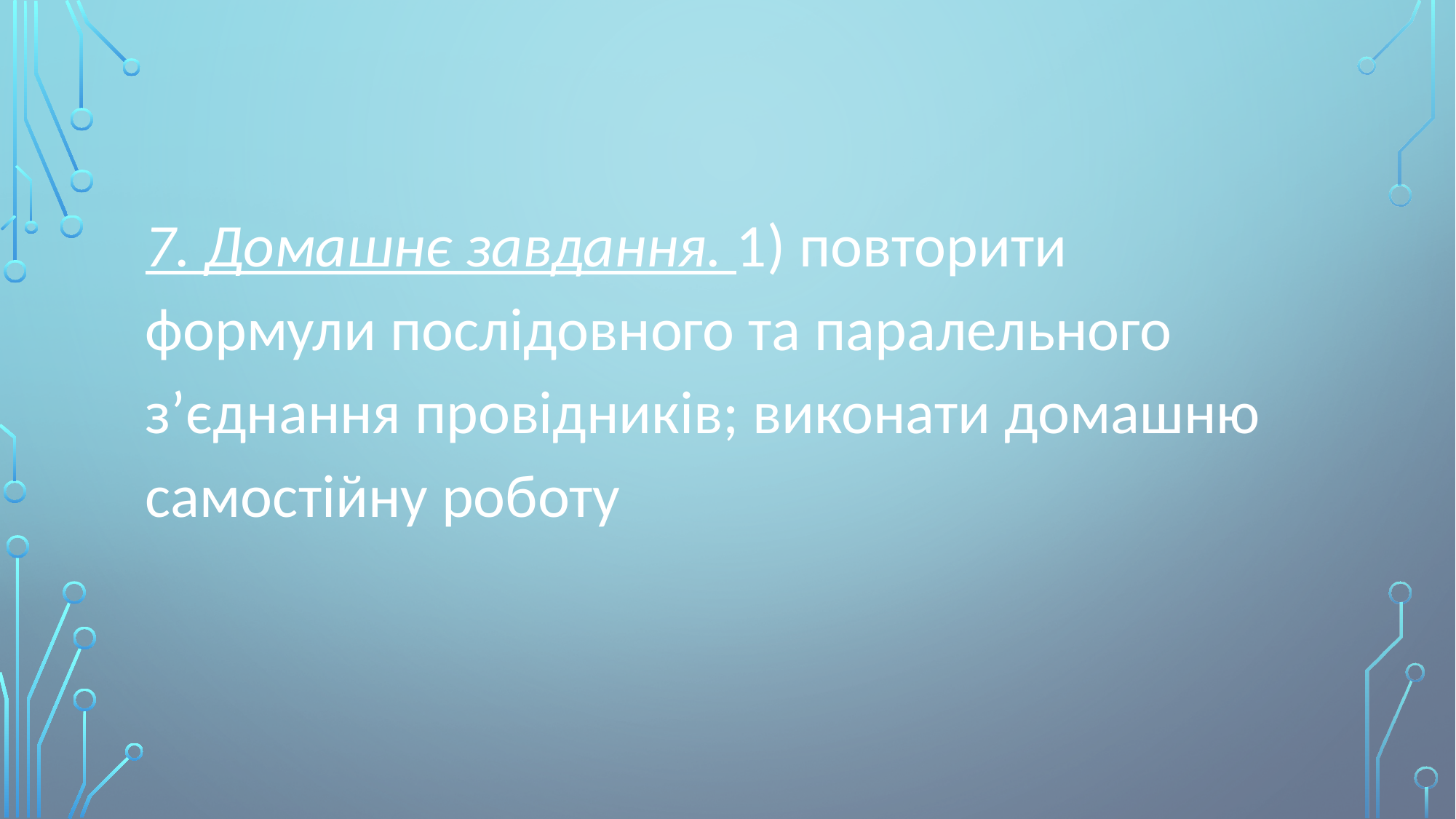

7. Домашнє завдання. 1) повторити формули послідовного та паралельного з’єднання провідників; виконати домашню самостійну роботу